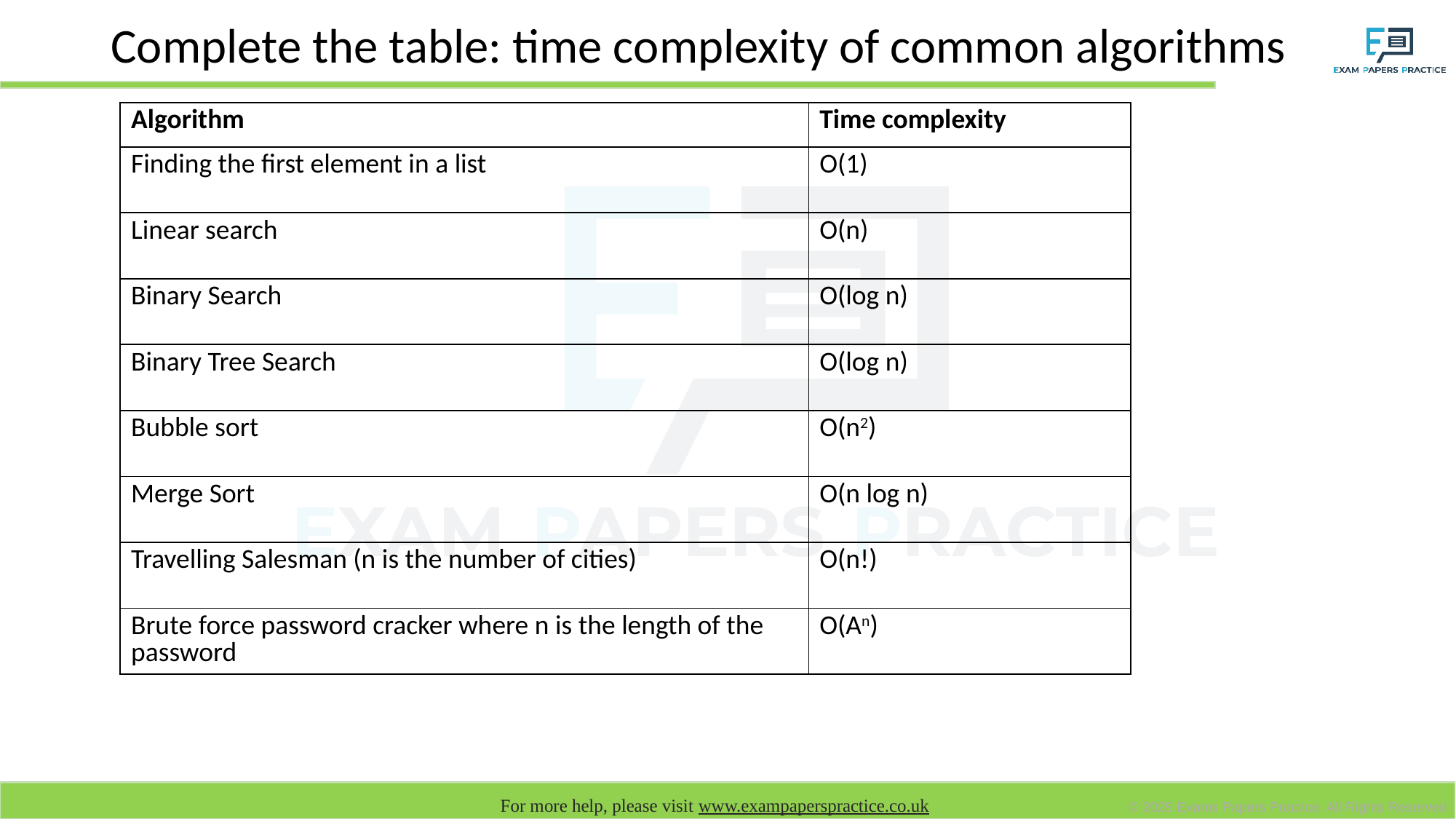

# Complete the table: time complexity of common algorithms
| Algorithm | Time complexity |
| --- | --- |
| Finding the first element in a list | O(1) |
| Linear search | O(n) |
| Binary Search | O(log n) |
| Binary Tree Search | O(log n) |
| Bubble sort | O(n2) |
| Merge Sort | O(n log n) |
| Travelling Salesman (n is the number of cities) | O(n!) |
| Brute force password cracker where n is the length of the password | O(An) |